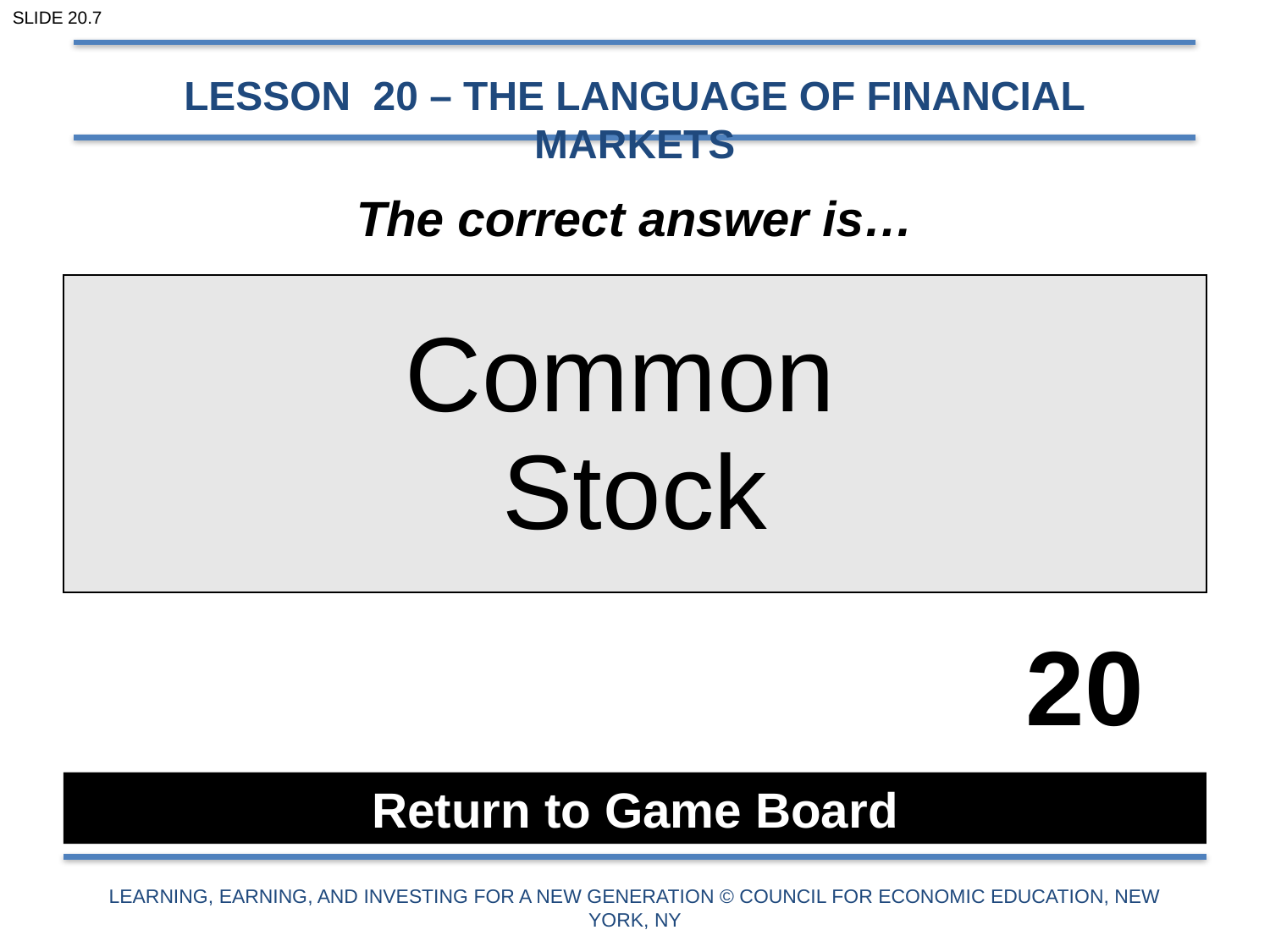

Slide 20.7
Lesson  20 – The Language of Financial Markets
# The correct answer is…
| Common Stock |
| --- |
20
Return to Game Board